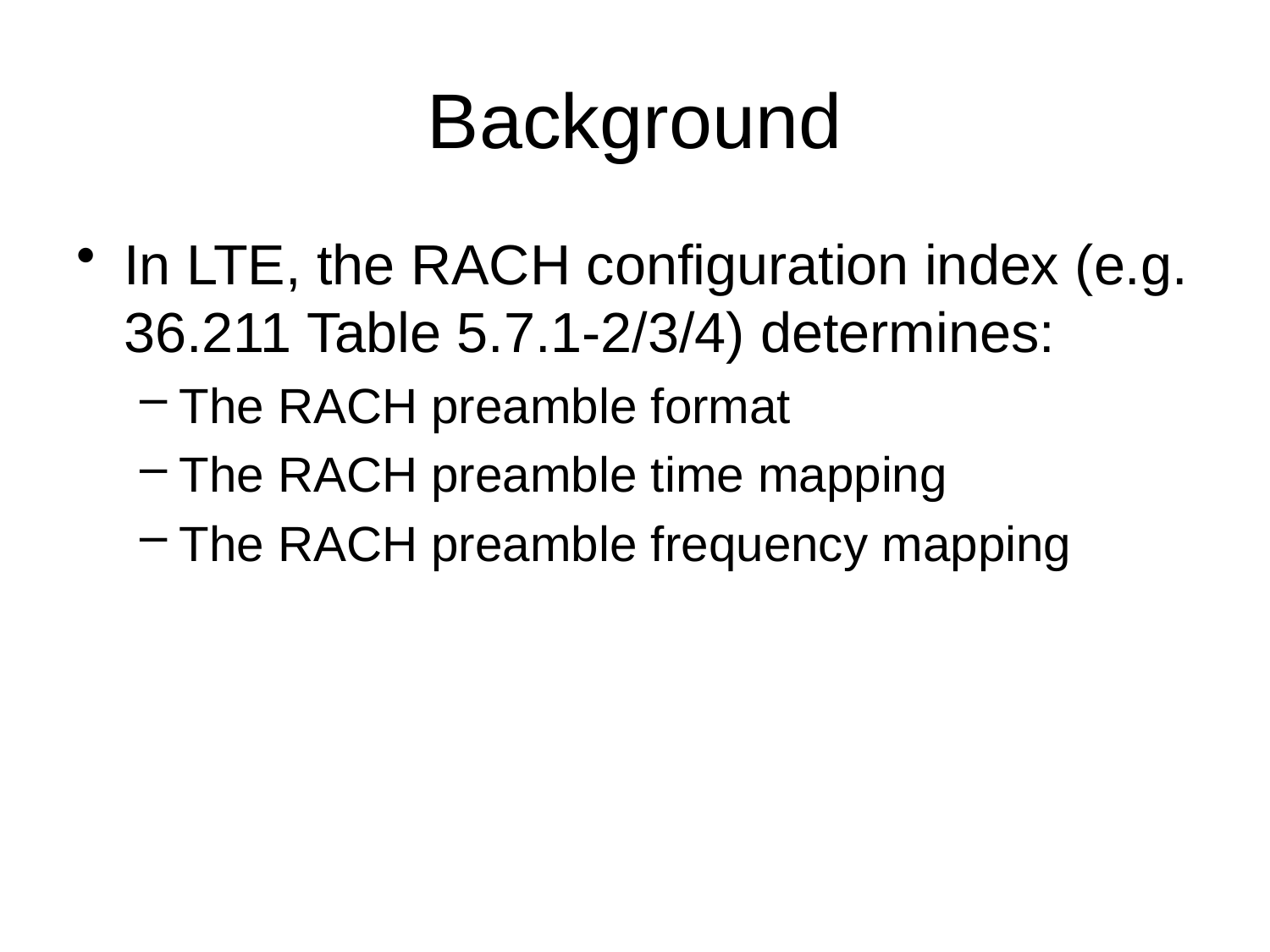

# Background
In LTE, the RACH configuration index (e.g. 36.211 Table 5.7.1-2/3/4) determines:
The RACH preamble format
The RACH preamble time mapping
The RACH preamble frequency mapping